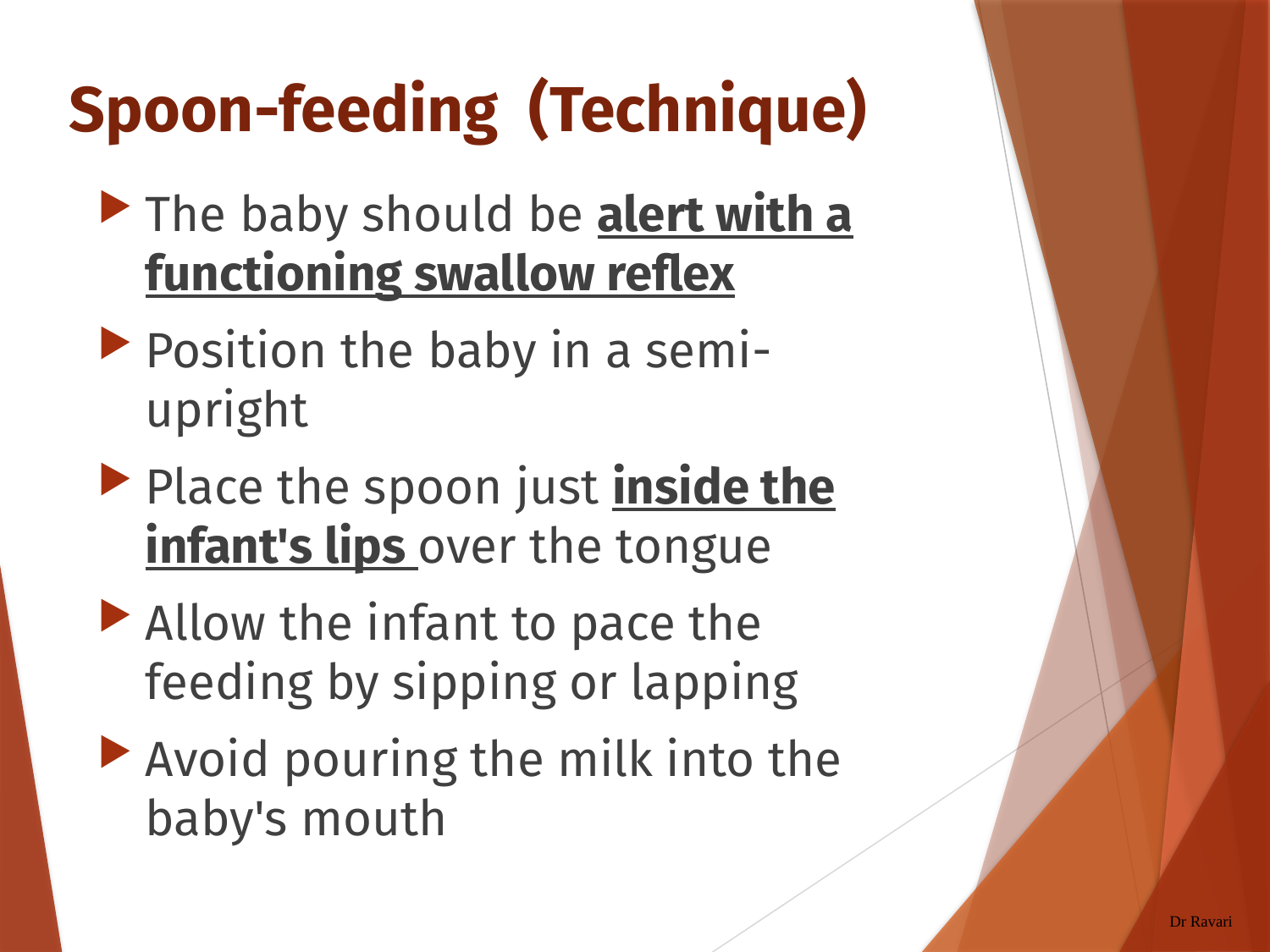

Spoon-feeding  (Technique)
The baby should be alert with a functioning swallow reflex
Position the baby in a semi-upright
Place the spoon just inside the infant's lips over the tongue
Allow the infant to pace the feeding by sipping or lapping
Avoid pouring the milk into the baby's mouth
Dr Ravari